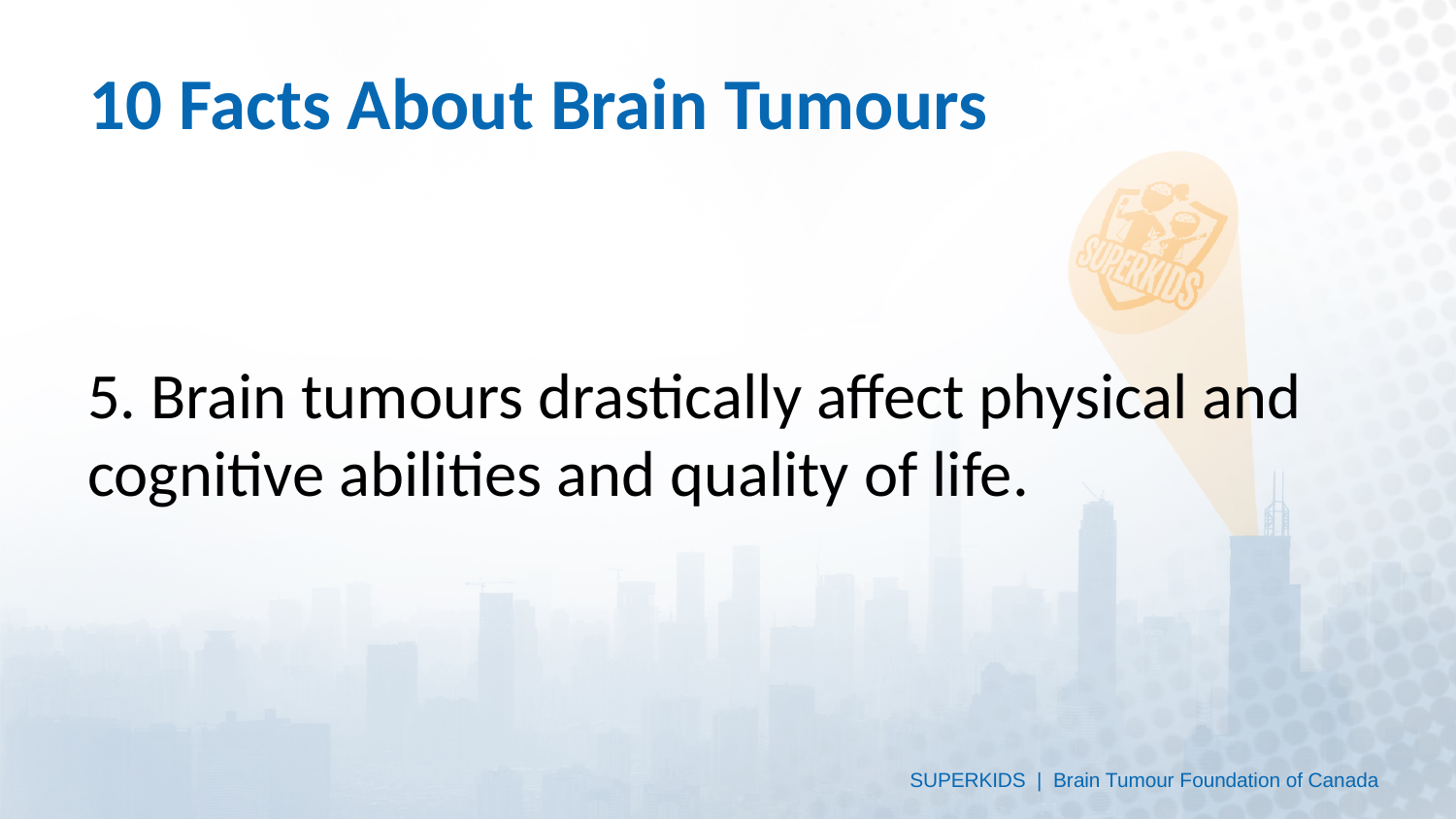

# 10 Facts About Brain Tumours
5. Brain tumours drastically affect physical and cognitive abilities and quality of life.